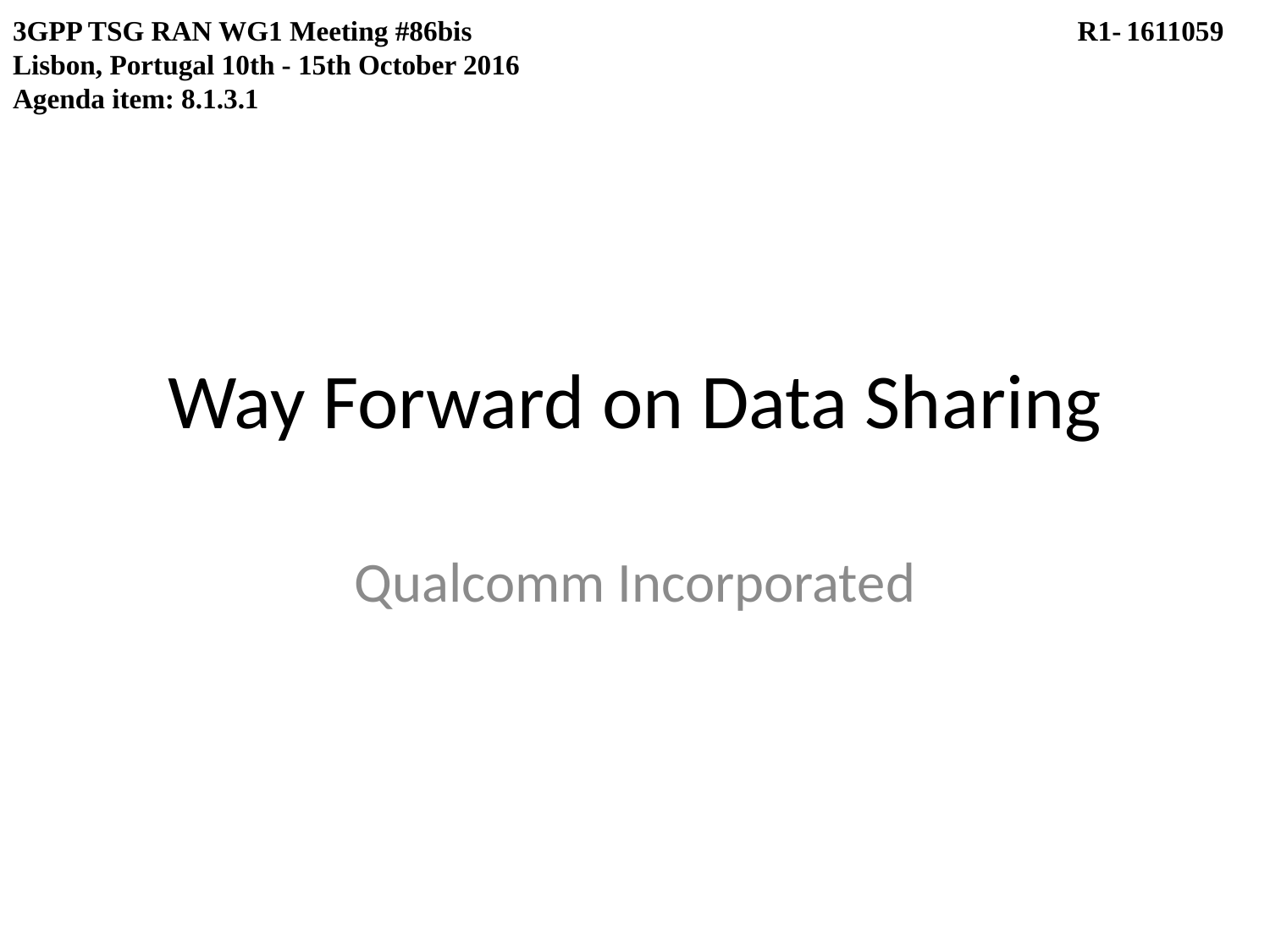

3GPP TSG RAN WG1 Meeting #86bis					       R1- 1611059
Lisbon, Portugal 10th - 15th October 2016
Agenda item: 8.1.3.1

# Way Forward on Data Sharing
Qualcomm Incorporated